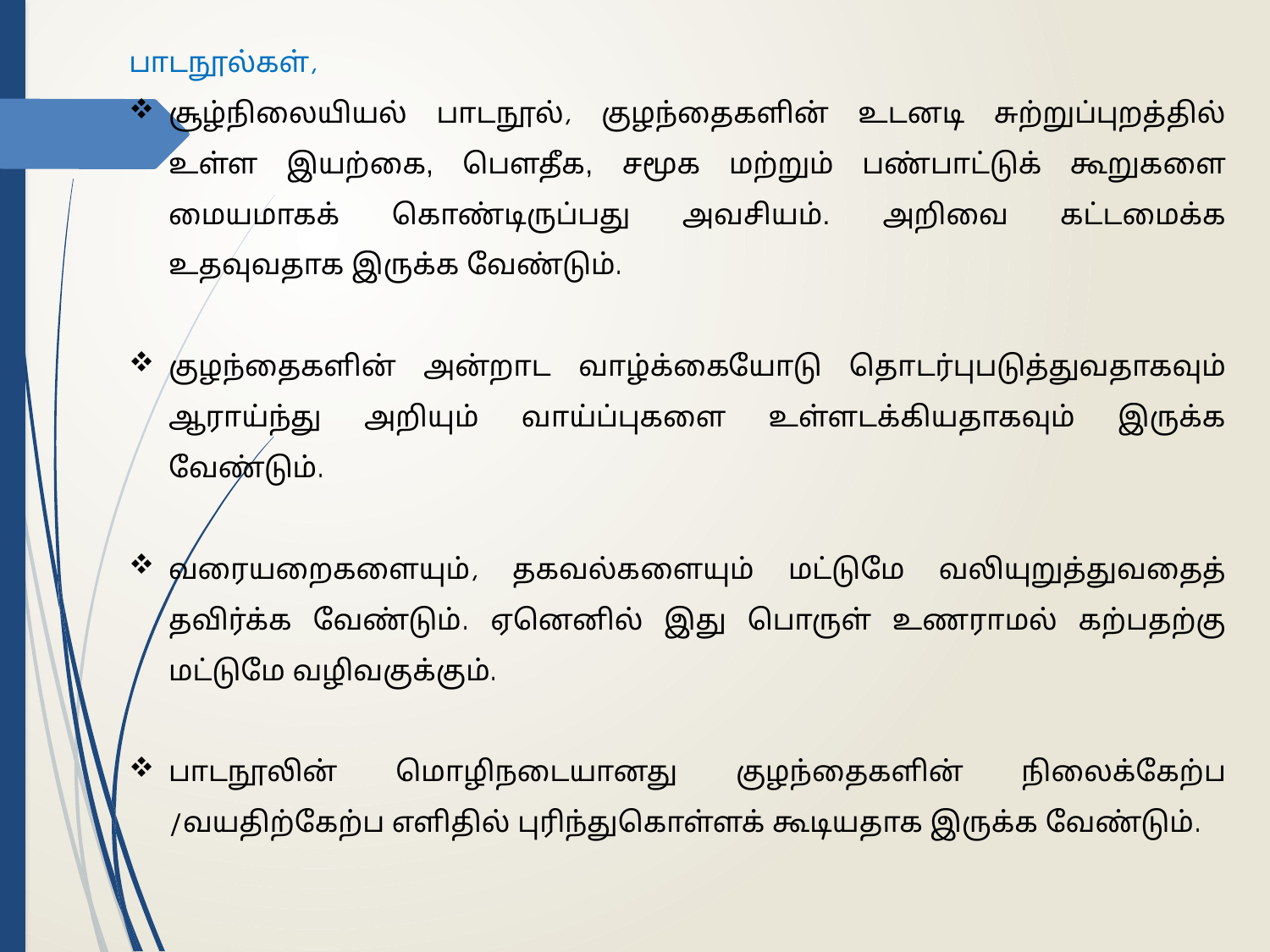

பாடநூல்கள்,
சூழ்நிலையியல் பாடநூல், குழந்தைகளின் உடனடி சுற்றுப்புறத்தில் உள்ள இயற்கை, பௌதீக, சமூக மற்றும் பண்பாட்டுக் கூறுகளை மையமாகக் கொண்டிருப்பது அவசியம். அறிவை கட்டமைக்க உதவுவதாக இருக்க வேண்டும்.

குழந்தைகளின் அன்றாட வாழ்க்கையோடு தொடர்புபடுத்துவதாகவும் ஆராய்ந்து அறியும் வாய்ப்புகளை உள்ளடக்கியதாகவும் இருக்க வேண்டும்.

வரையறைகளையும், தகவல்களையும் மட்டுமே வலியுறுத்துவதைத் தவிர்க்க வேண்டும். ஏனெனில் இது பொருள் உணராமல் கற்பதற்கு மட்டுமே வழிவகுக்கும்.

பாடநூலின் மொழிநடையானது குழந்தைகளின் நிலைக்கேற்ப /வயதிற்கேற்ப எளிதில் புரிந்துகொள்ளக் கூடியதாக இருக்க வேண்டும்.